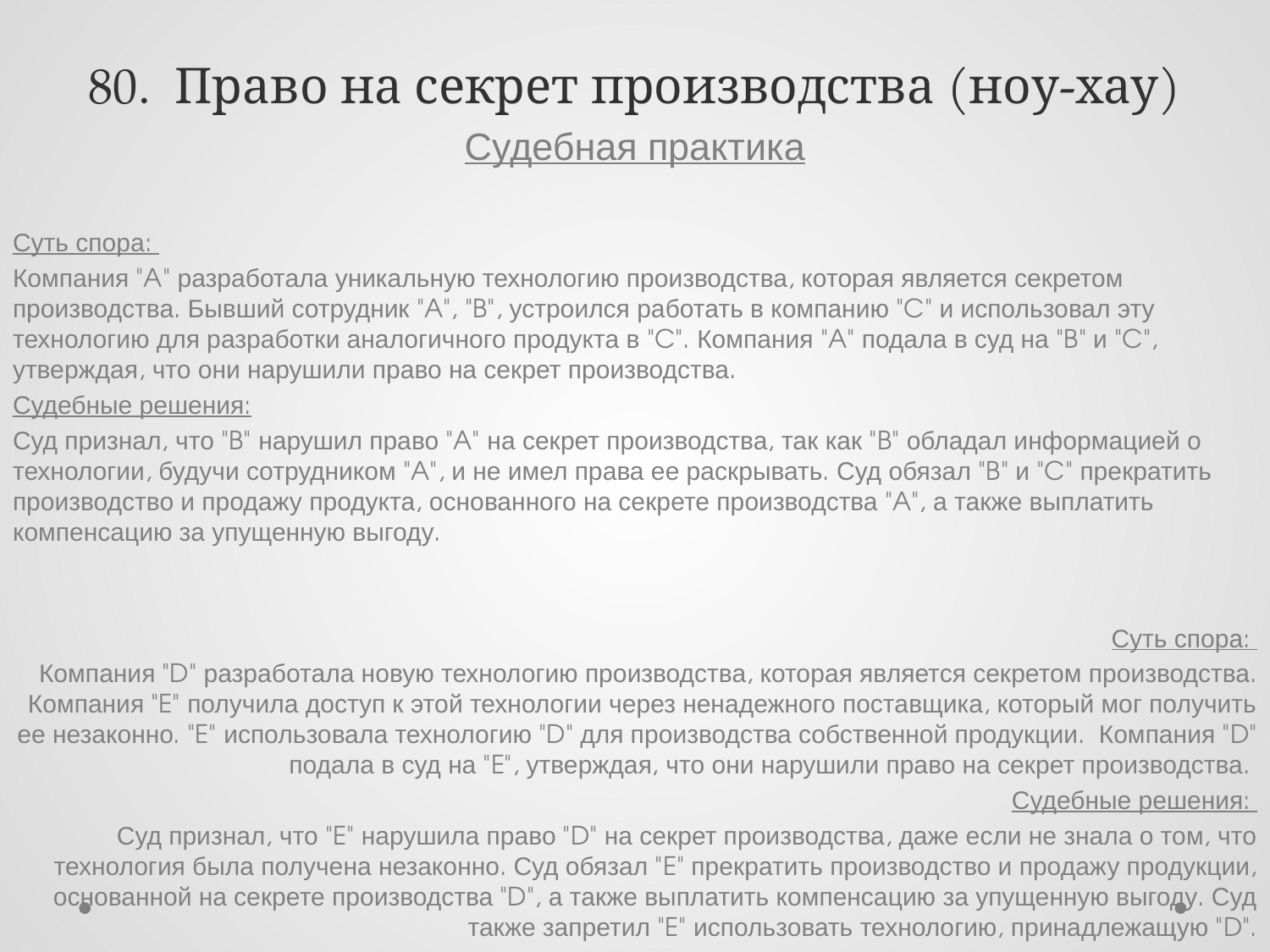

# 80.  Право на секрет производства (ноу-хау)
Судебная практика

Суть спора:
Компания "A" разработала уникальную технологию производства, которая является секретом производства. Бывший сотрудник "A", "B", устроился работать в компанию "C" и использовал эту технологию для разработки аналогичного продукта в "C". Компания "A" подала в суд на "B" и "C", утверждая, что они нарушили право на секрет производства.
Судебные решения:
Суд признал, что "B" нарушил право "A" на секрет производства, так как "B" обладал информацией о технологии, будучи сотрудником "A", и не имел права ее раскрывать. Суд обязал "B" и "C" прекратить производство и продажу продукта, основанного на секрете производства "A", а также выплатить компенсацию за упущенную выгоду.

Суть спора:
Компания "D" разработала новую технологию производства, которая является секретом производства. Компания "E" получила доступ к этой технологии через ненадежного поставщика, который мог получить ее незаконно. "E" использовала технологию "D" для производства собственной продукции.  Компания "D" подала в суд на "E", утверждая, что они нарушили право на секрет производства.
Судебные решения:
Суд признал, что "E" нарушила право "D" на секрет производства, даже если не знала о том, что технология была получена незаконно. Суд обязал "E" прекратить производство и продажу продукции, основанной на секрете производства "D", а также выплатить компенсацию за упущенную выгоду. Суд также запретил "E" использовать технологию, принадлежащую "D".